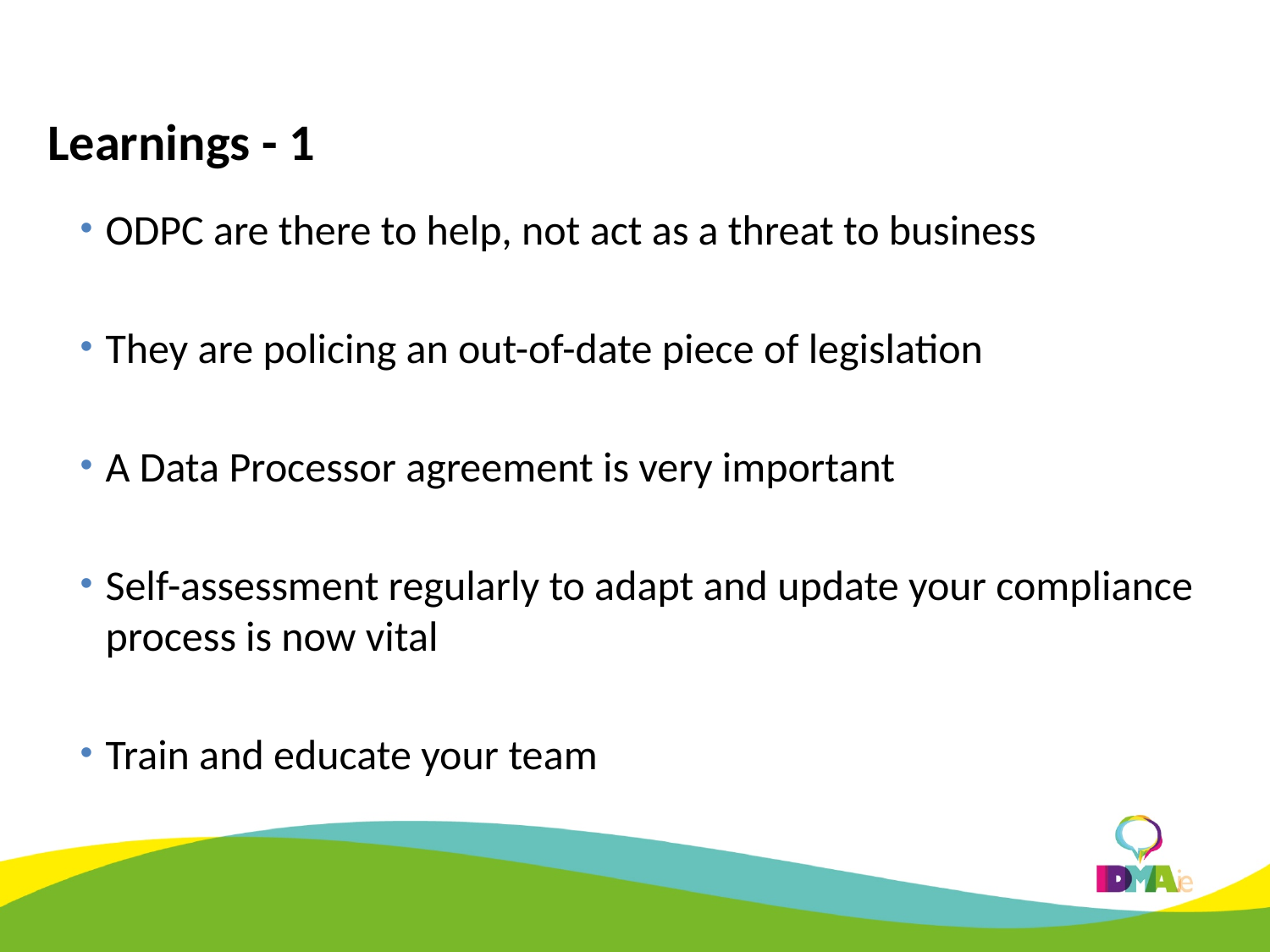

Learnings - 1

ODPC are there to help, not act as a threat to business

They are policing an out-of-date piece of legislation

A Data Processor agreement is very important

Self-assessment regularly to adapt and update your compliance process is now vital

Train and educate your team